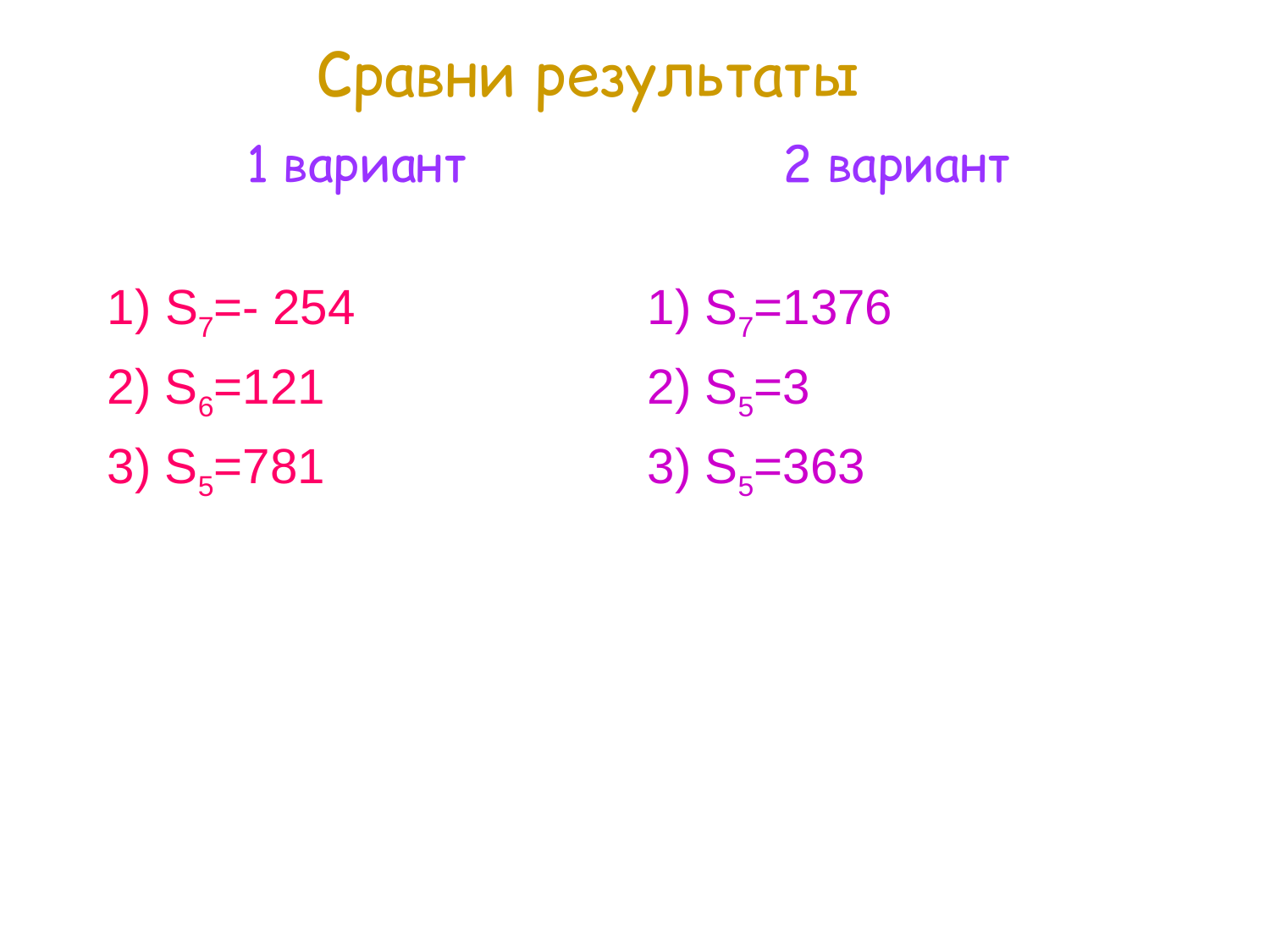

Сравни результаты
1 вариант

1) S7=- 254
2) S6=121
3) S5=781
2 вариант

1) S7=1376
2) S5=3
3) S5=363